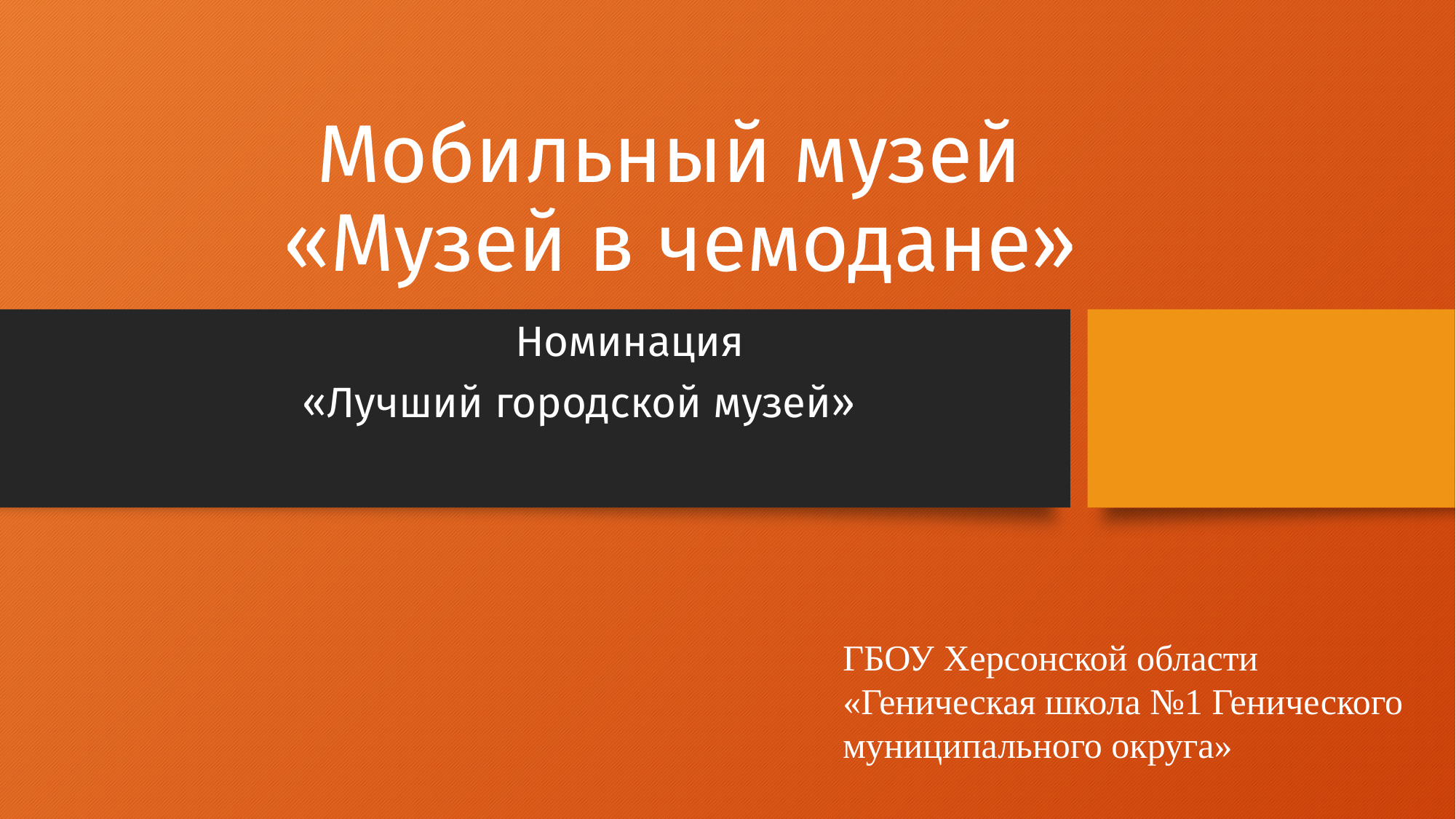

# Мобильный музей «Музей в чемодане»
Номинация
«Лучший городской музей»

ГБОУ Херсонской области «Геническая школа №1 Генического муниципального округа»